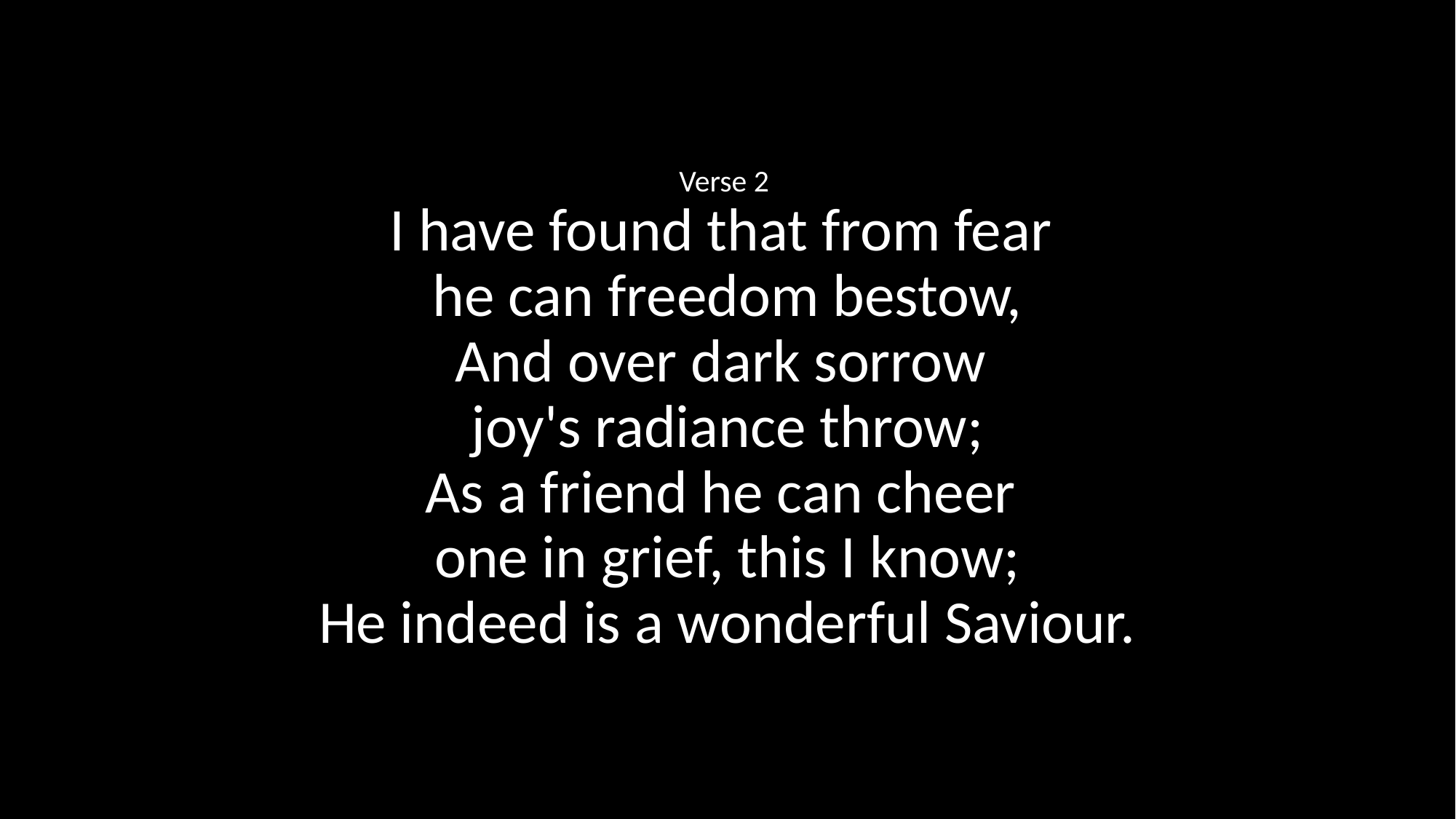

Verse 2
I have found that from fear
he can freedom bestow,
And over dark sorrow
joy's radiance throw;
As a friend he can cheer
one in grief, this I know;
He indeed is a wonderful Saviour.